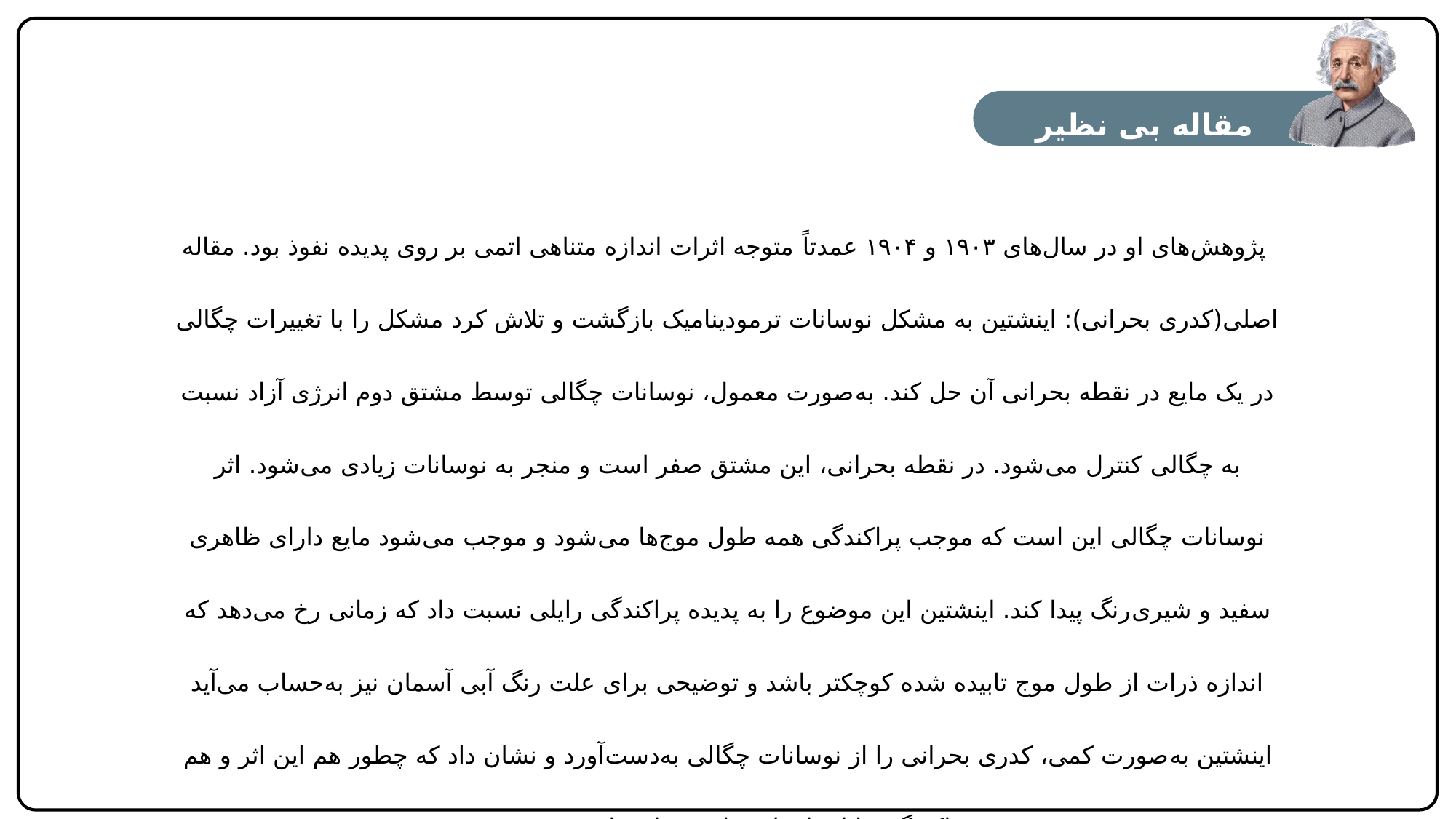

مقاله بی نظیر انیشتین
 پژوهش‌های او در سال‌های ۱۹۰۳ و ۱۹۰۴ عمدتاً متوجه اثرات اندازه متناهی اتمی بر روی پدیده نفوذ بود. مقاله اصلی(کدری بحرانی): اینشتین به مشکل نوسانات ترمودینامیک بازگشت و تلاش کرد مشکل را با تغییرات چگالی در یک مایع در نقطه بحرانی آن حل کند. به‌صورت معمول، نوسانات چگالی توسط مشتق دوم انرژی آزاد نسبت به چگالی کنترل می‌شود. در نقطه بحرانی، این مشتق صفر است و منجر به نوسانات زیادی می‌شود. اثر نوسانات چگالی این است که موجب پراکندگی همه طول موج‌ها می‌شود و موجب می‌شود مایع دارای ظاهری سفید و شیری‌رنگ پیدا کند. اینشتین این موضوع را به پدیده پراکندگی رایلی نسبت داد که زمانی رخ می‌دهد که اندازه ذرات از طول موج تابیده شده کوچکتر باشد و توضیحی برای علت رنگ آبی آسمان نیز به‌حساب می‌آید اینشتین به‌صورت کمی، کدری بحرانی را از نوسانات چگالی به‌دست‌آورد و نشان داد که چطور هم این اثر و هم پراکندگی رایلی از بافت اتمی ماده ناشی می‌شود